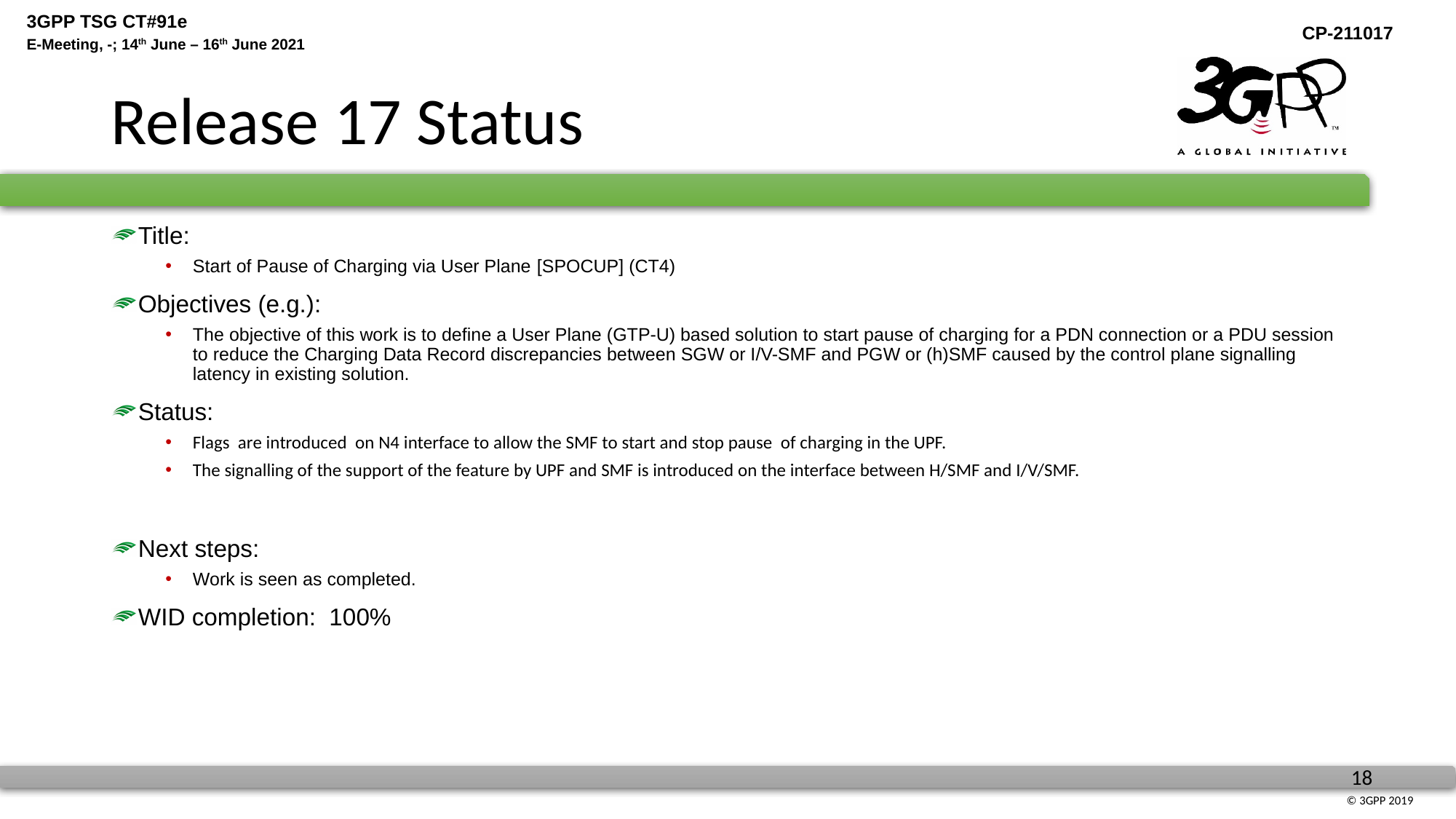

# Release 17 Status
Title:
Start of Pause of Charging via User Plane [SPOCUP] (CT4)
Objectives (e.g.):
The objective of this work is to define a User Plane (GTP-U) based solution to start pause of charging for a PDN connection or a PDU session to reduce the Charging Data Record discrepancies between SGW or I/V-SMF and PGW or (h)SMF caused by the control plane signalling latency in existing solution.
Status:
Flags  are introduced  on N4 interface to allow the SMF to start and stop pause  of charging in the UPF.
The signalling of the support of the feature by UPF and SMF is introduced on the interface between H/SMF and I/V/SMF.

Next steps:
Work is seen as completed.
WID completion:  100%